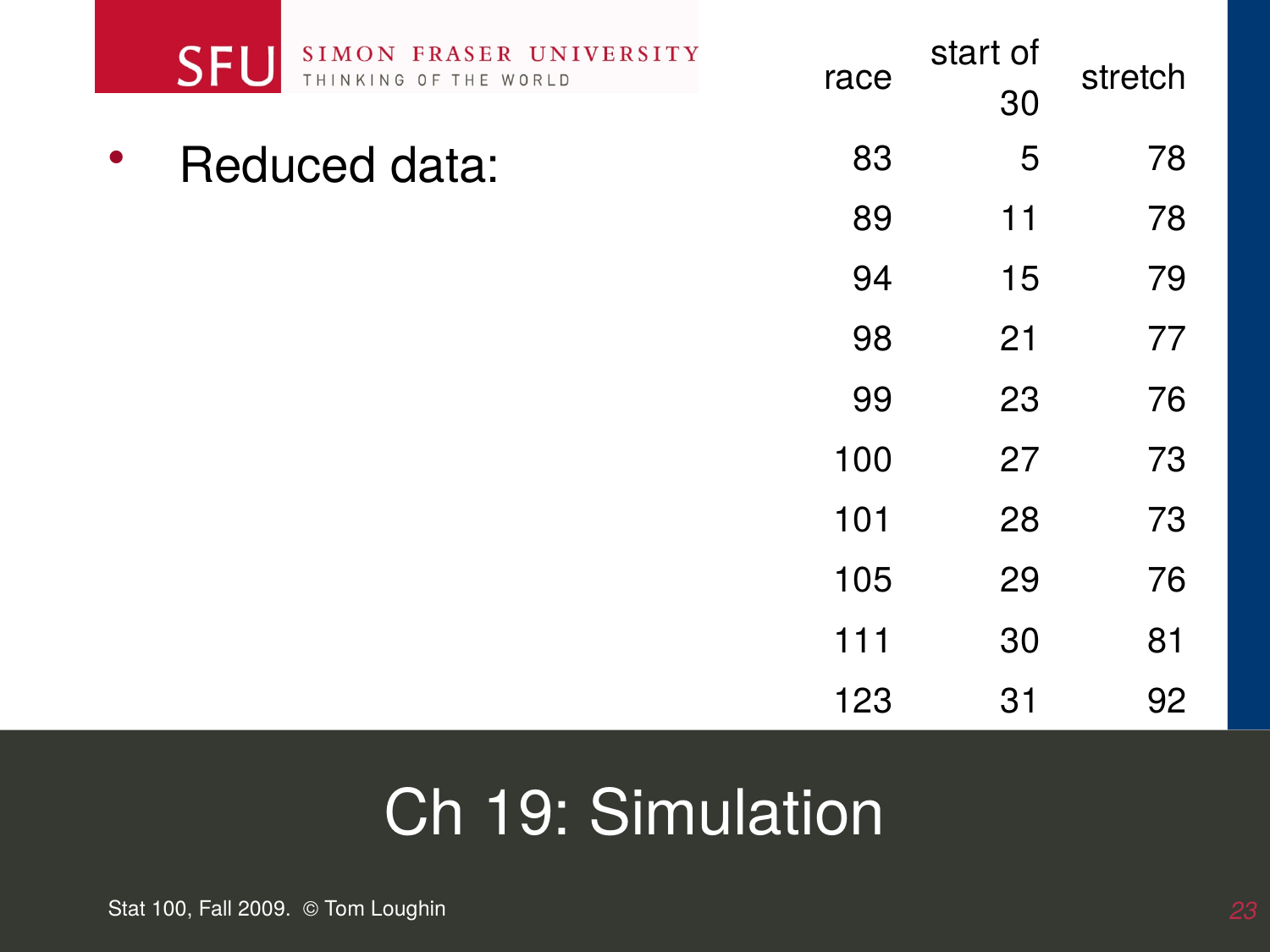

| race | start of 30 | stretch |
| --- | --- | --- |
| 83 | 5 | 78 |
| 89 | 11 | 78 |
| 94 | 15 | 79 |
| 98 | 21 | 77 |
| 99 | 23 | 76 |
| 100 | 27 | 73 |
| 101 | 28 | 73 |
| 105 | 29 | 76 |
| 111 | 30 | 81 |
| 123 | 31 | 92 |
Reduced data:

# Ch 19: Simulation
Stat 100, Fall 2009.  © Tom Loughin
23